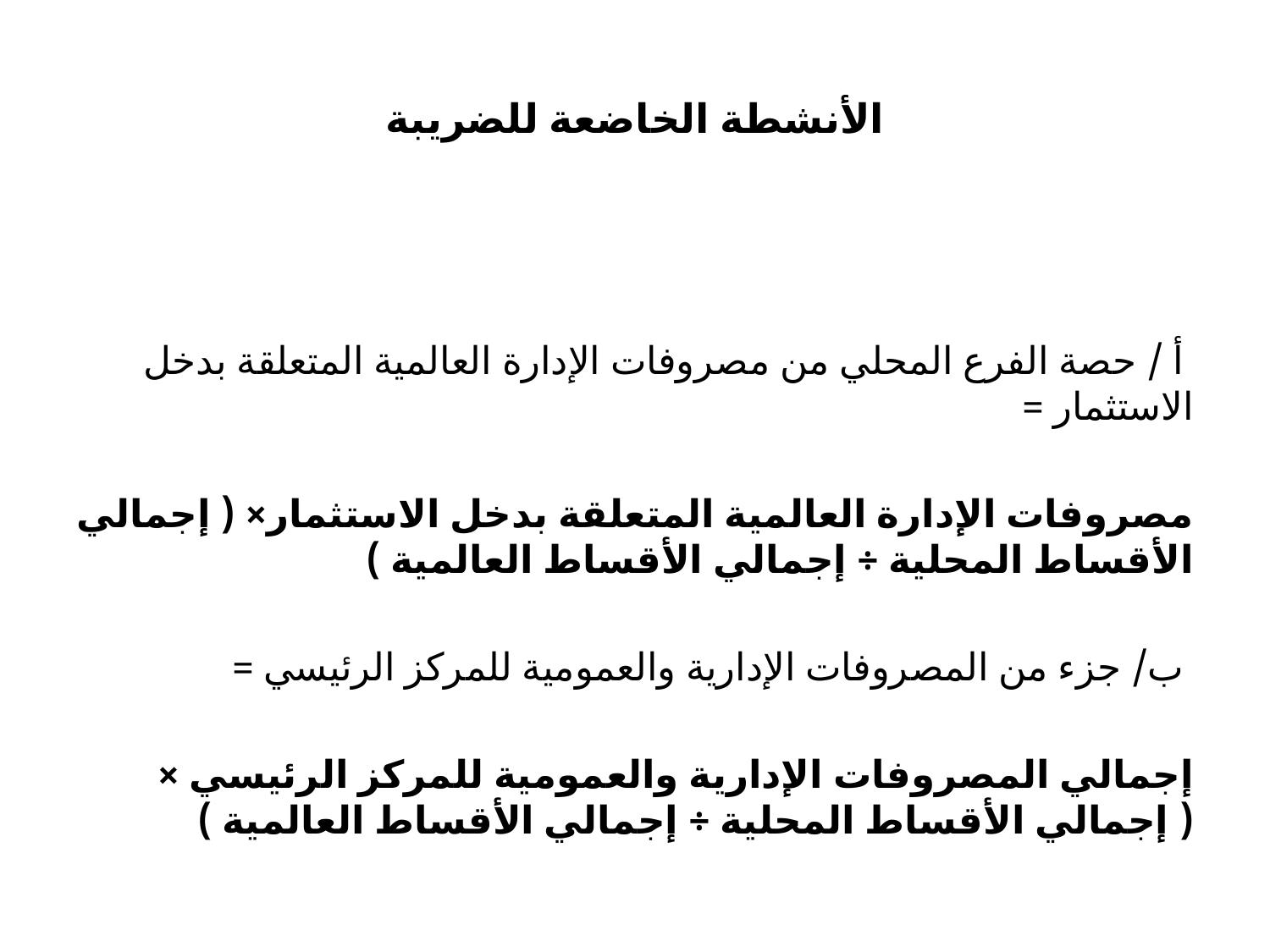

# الأنشطة الخاضعة للضريبة

 أ / حصة الفرع المحلي من مصروفات الإدارة العالمية المتعلقة بدخل الاستثمار =

مصروفات الإدارة العالمية المتعلقة بدخل الاستثمار× ( إجمالي الأقساط المحلية ÷ إجمالي الأقساط العالمية )

 ب/ جزء من المصروفات الإدارية والعمومية للمركز الرئيسي =

إجمالي المصروفات الإدارية والعمومية للمركز الرئيسي × ( إجمالي الأقساط المحلية ÷ إجمالي الأقساط العالمية )